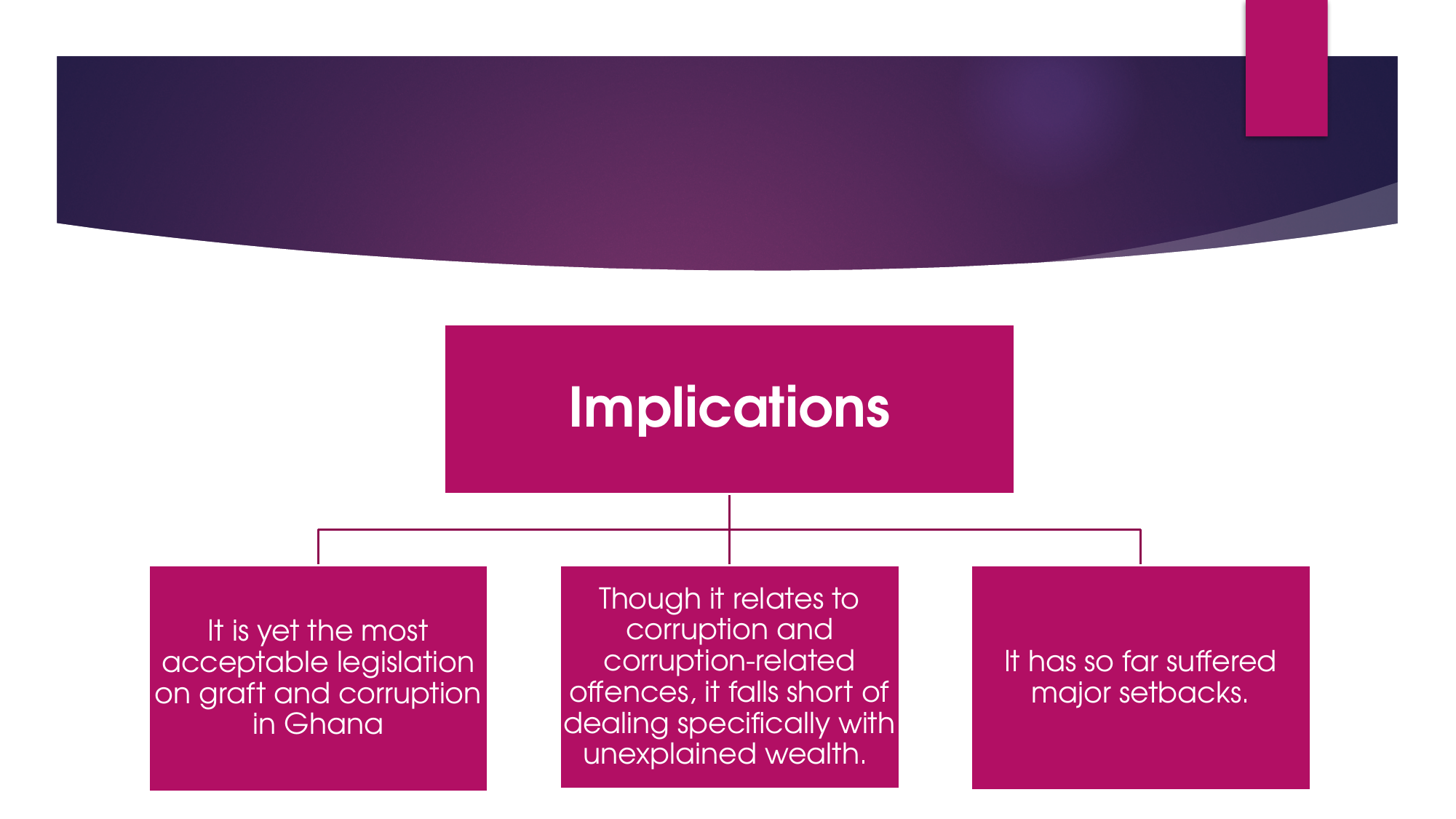

#

Implications

It is yet the most acceptable legislation on graft and corruption in Ghana

Though it relates to corruption and corruption-related offences, it falls short of dealing specifically with unexplained wealth.

It has so far suffered major setbacks.